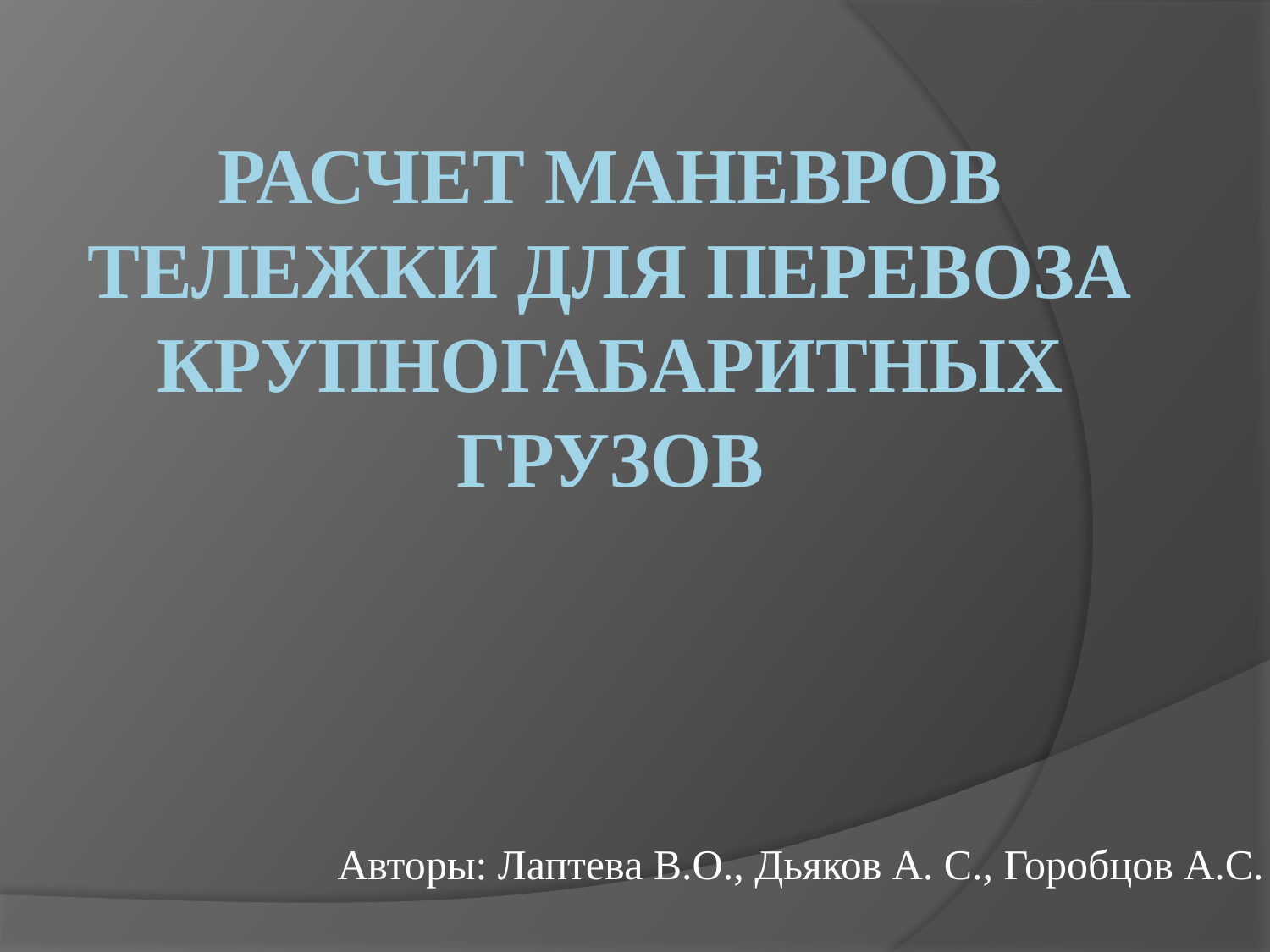

# Расчет Маневров Тележки для перевоза крупногабаритных грузов
Авторы: Лаптева В.О., Дьяков А. С., Горобцов А.С.